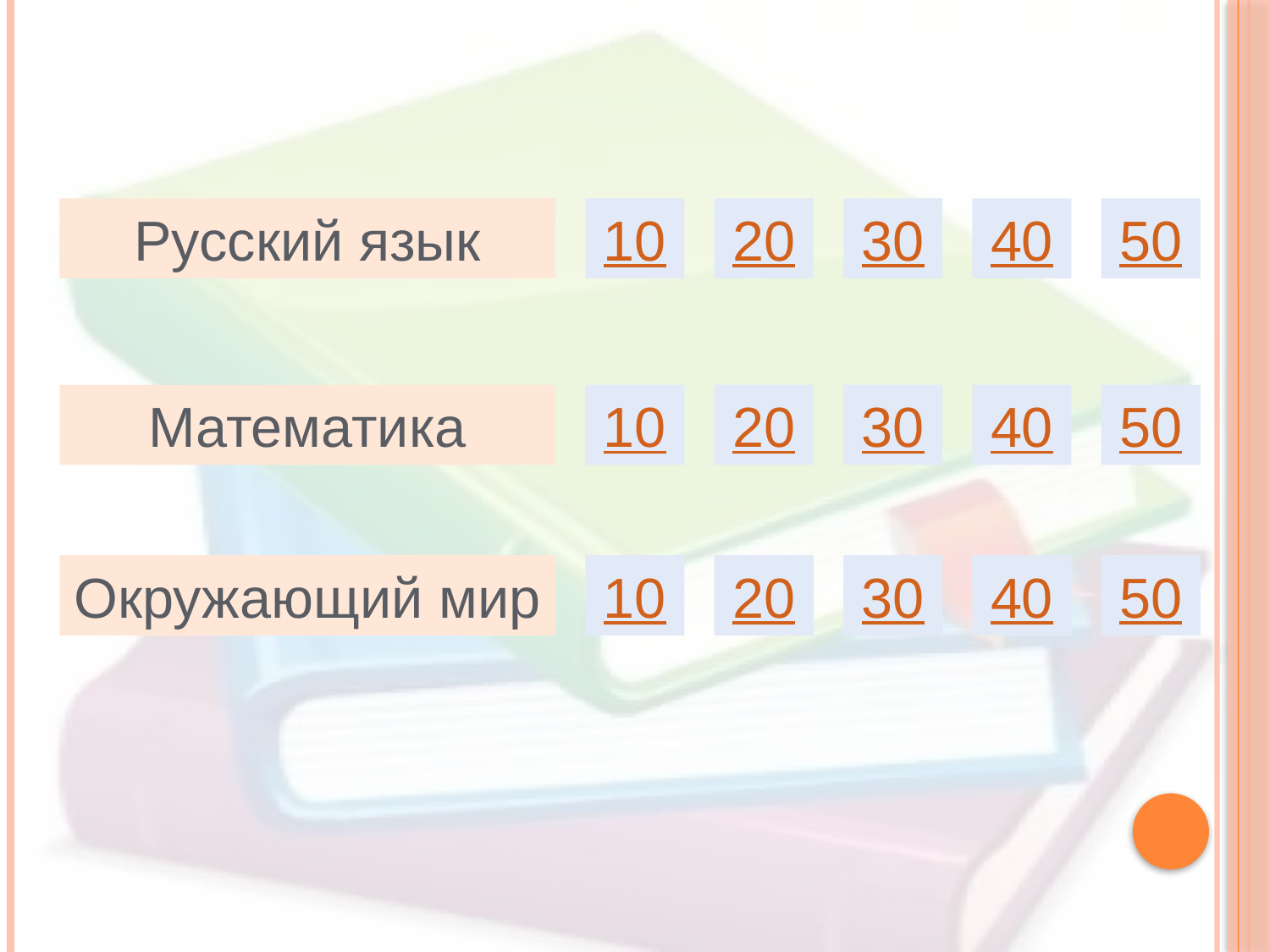

10
20
30
40
50
Русский язык
Математика
10
20
30
40
50
Окружающий мир
10
20
30
40
50